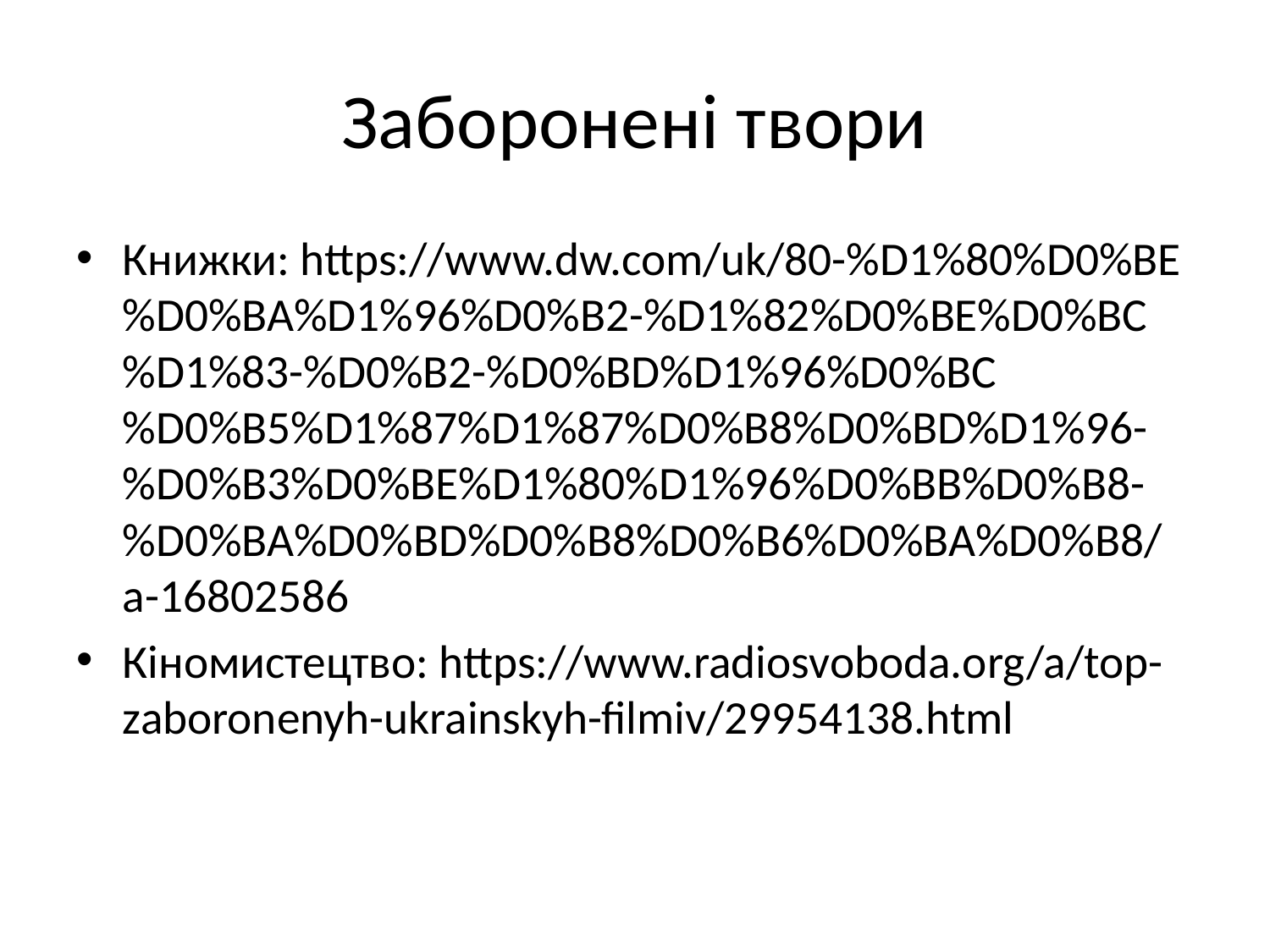

# Заборонені твори
Книжки: https://www.dw.com/uk/80-%D1%80%D0%BE%D0%BA%D1%96%D0%B2-%D1%82%D0%BE%D0%BC%D1%83-%D0%B2-%D0%BD%D1%96%D0%BC%D0%B5%D1%87%D1%87%D0%B8%D0%BD%D1%96-%D0%B3%D0%BE%D1%80%D1%96%D0%BB%D0%B8-%D0%BA%D0%BD%D0%B8%D0%B6%D0%BA%D0%B8/a-16802586
Кіномистецтво: https://www.radiosvoboda.org/a/top-zaboronenyh-ukrainskyh-filmiv/29954138.html